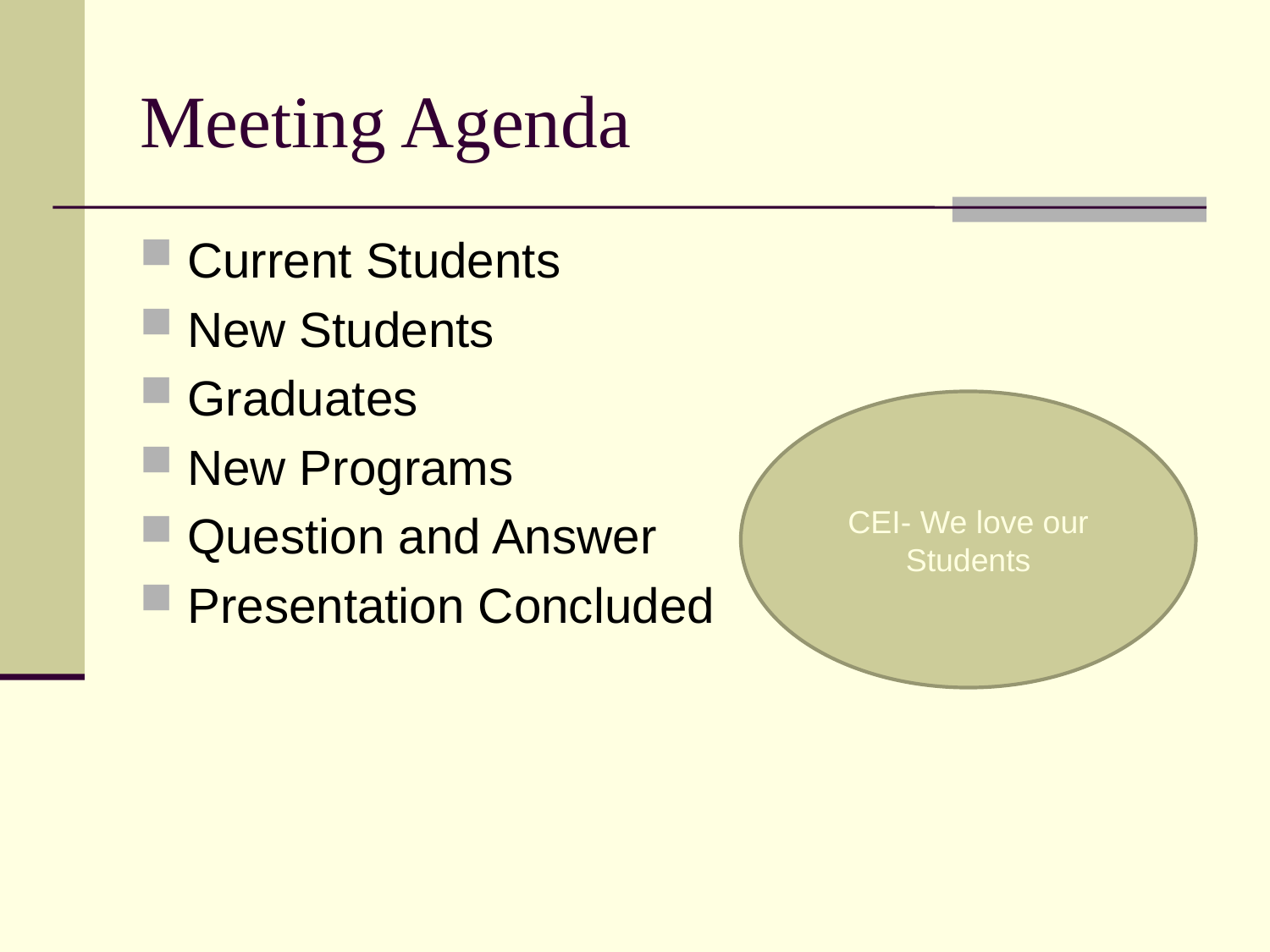

# Meeting Agenda
Current Students
New Students
Graduates
New Programs
Question and Answer
Presentation Concluded
CEI- We love our Students